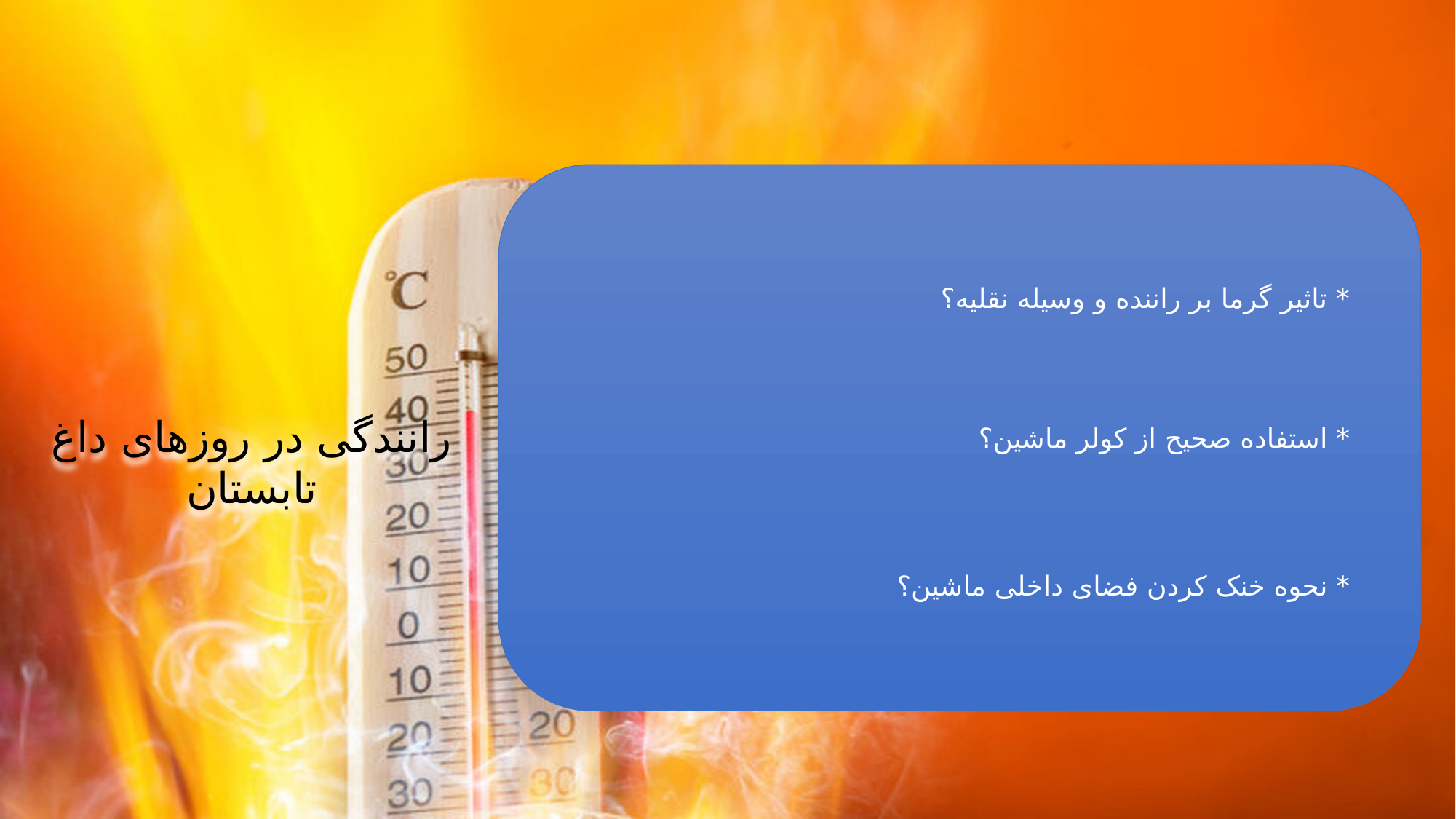

* تاثیر گرما بر راننده و وسیله نقلیه؟
رانندگی در روزهای داغ تابستان
* استفاده صحیح از کولر ماشین؟
* نحوه خنک کردن فضای داخلی ماشین؟